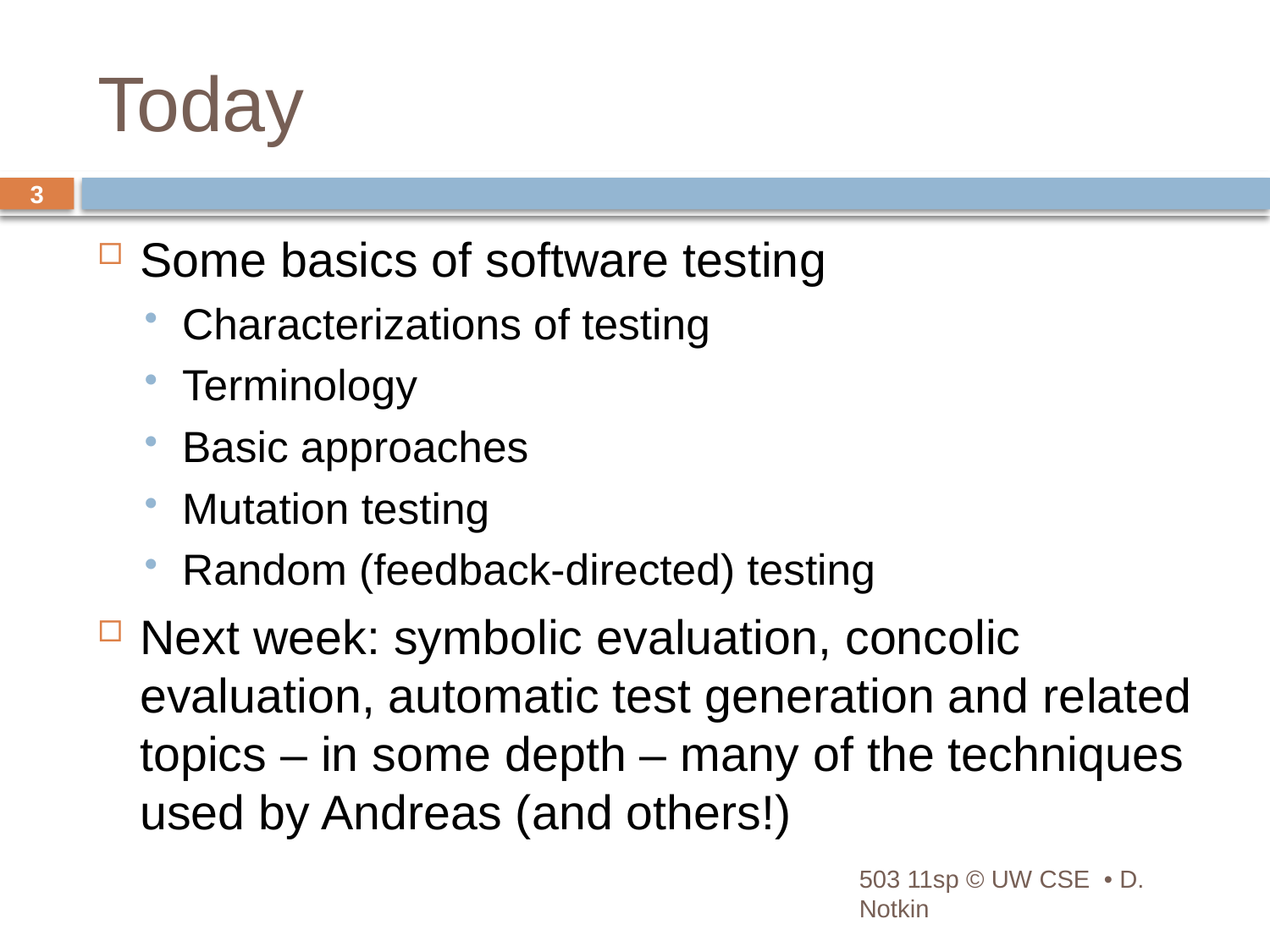

# Today
3
Some basics of software testing
Characterizations of testing
Terminology
Basic approaches
Mutation testing
Random (feedback-directed) testing
Next week: symbolic evaluation, concolic evaluation, automatic test generation and related topics – in some depth – many of the techniques used by Andreas (and others!)
503 11sp © UW CSE  • D. Notkin